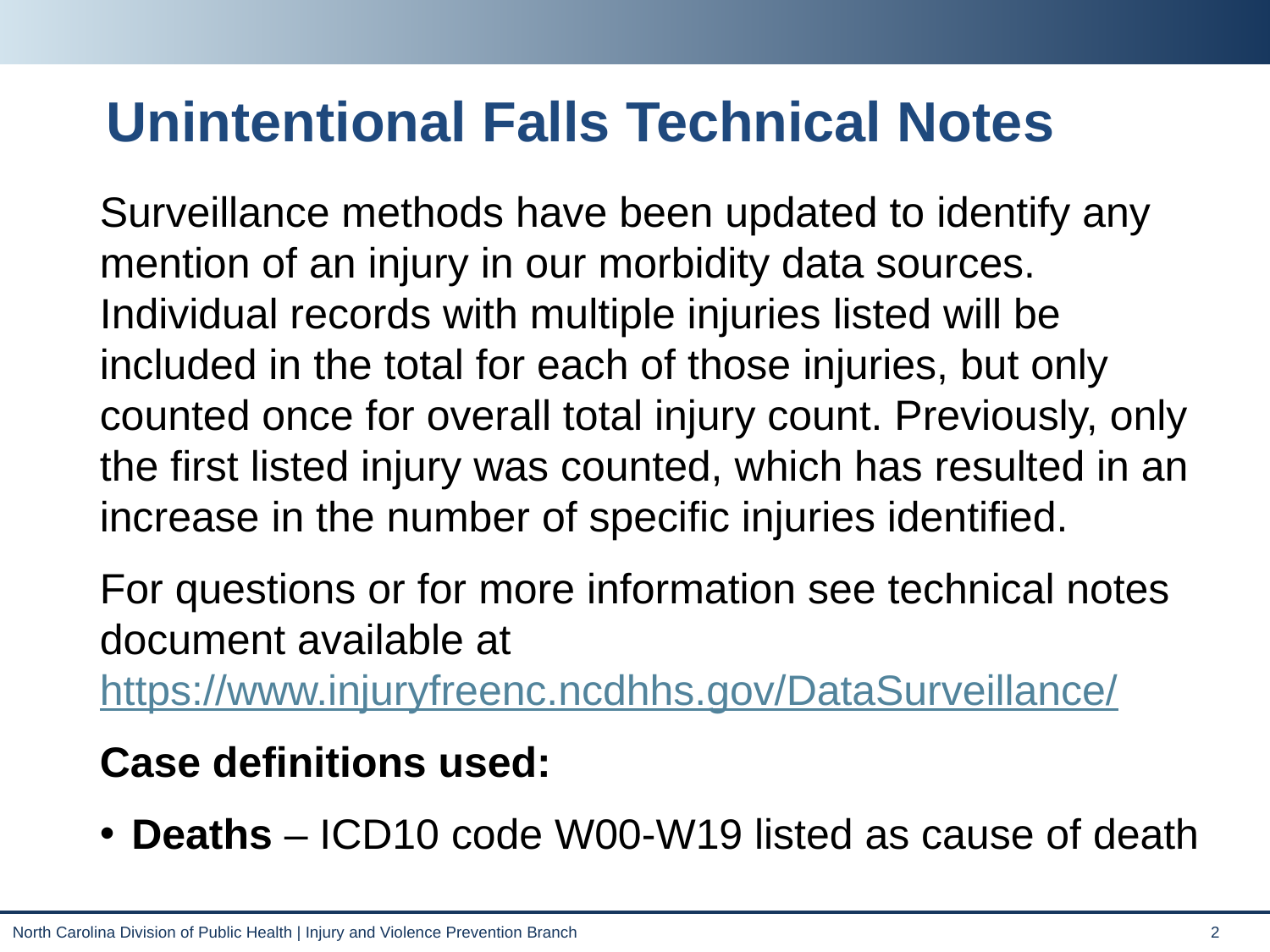

# Unintentional Falls Technical Notes
Surveillance methods have been updated to identify any mention of an injury in our morbidity data sources. Individual records with multiple injuries listed will be included in the total for each of those injuries, but only counted once for overall total injury count. Previously, only the first listed injury was counted, which has resulted in an increase in the number of specific injuries identified.
For questions or for more information see technical notes document available at https://www.injuryfreenc.ncdhhs.gov/DataSurveillance/
Case definitions used:
Deaths – ICD10 code W00-W19 listed as cause of death